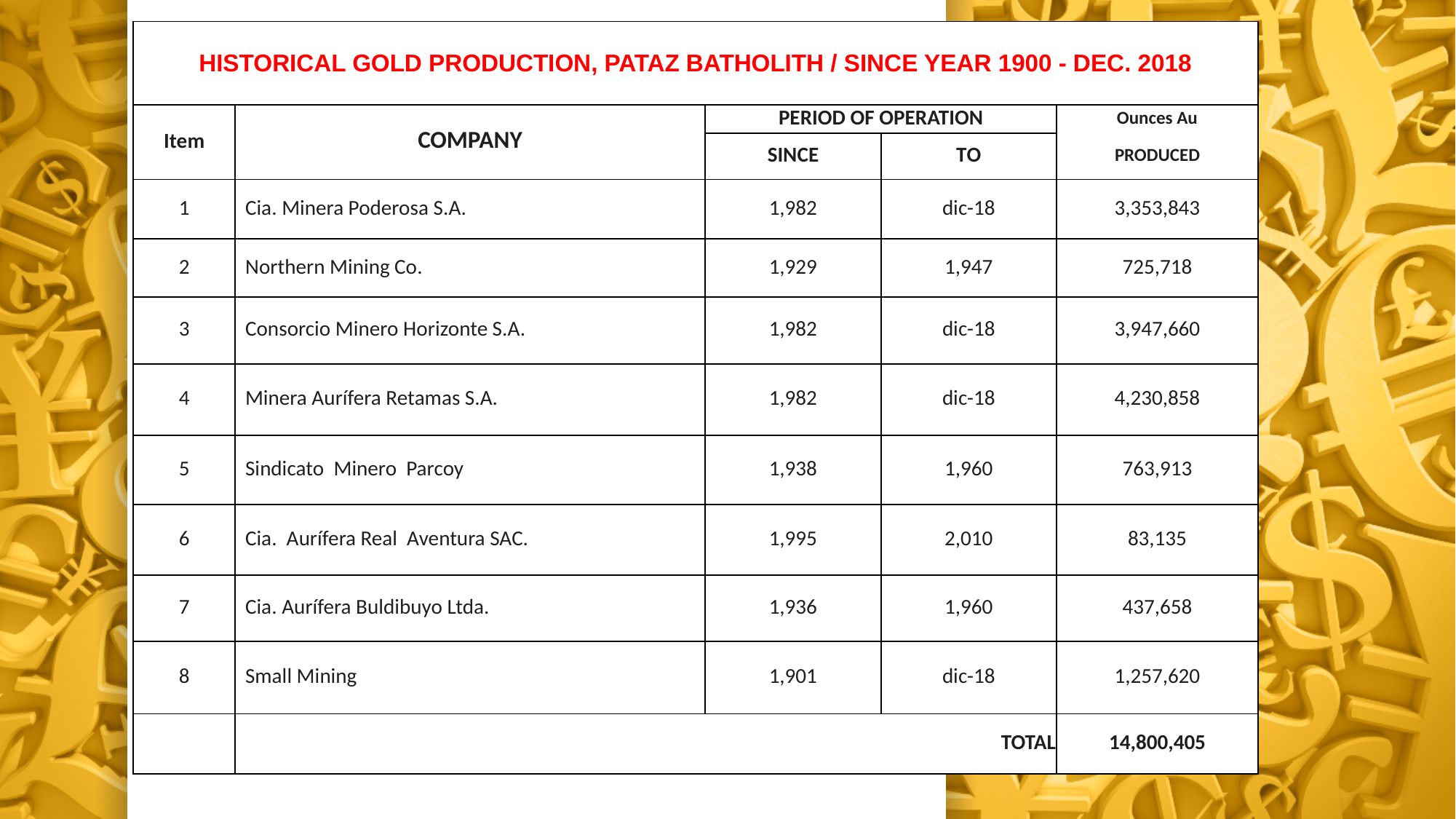

| HISTORICAL GOLD PRODUCTION, PATAZ BATHOLITH / SINCE YEAR 1900 - DEC. 2018 |  |  |  |  |
| --- | --- | --- | --- | --- |
| Item | COMPANY | PERIOD OF OPERATION |  | Ounces Au |
|  |  | SINCE | TO | PRODUCED |
| 1 | Cia. Minera Poderosa S.A. | 1,982 | dic-18 | 3,353,843 |
| 2 | Northern Mining Co. | 1,929 | 1,947 | 725,718 |
| 3 | Consorcio Minero Horizonte S.A. | 1,982 | dic-18 | 3,947,660 |
| 4 | Minera Aurífera Retamas S.A. | 1,982 | dic-18 | 4,230,858 |
| 5 | Sindicato  Minero  Parcoy | 1,938 | 1,960 | 763,913 |
| 6 | Cia.  Aurífera Real  Aventura SAC. | 1,995 | 2,010 | 83,135 |
| 7 | Cia. Aurífera Buldibuyo Ltda. | 1,936 | 1,960 | 437,658 |
| 8 | Small Mining | 1,901 | dic-18 | 1,257,620 |
|  | TOTAL |  |  | 14,800,405 |